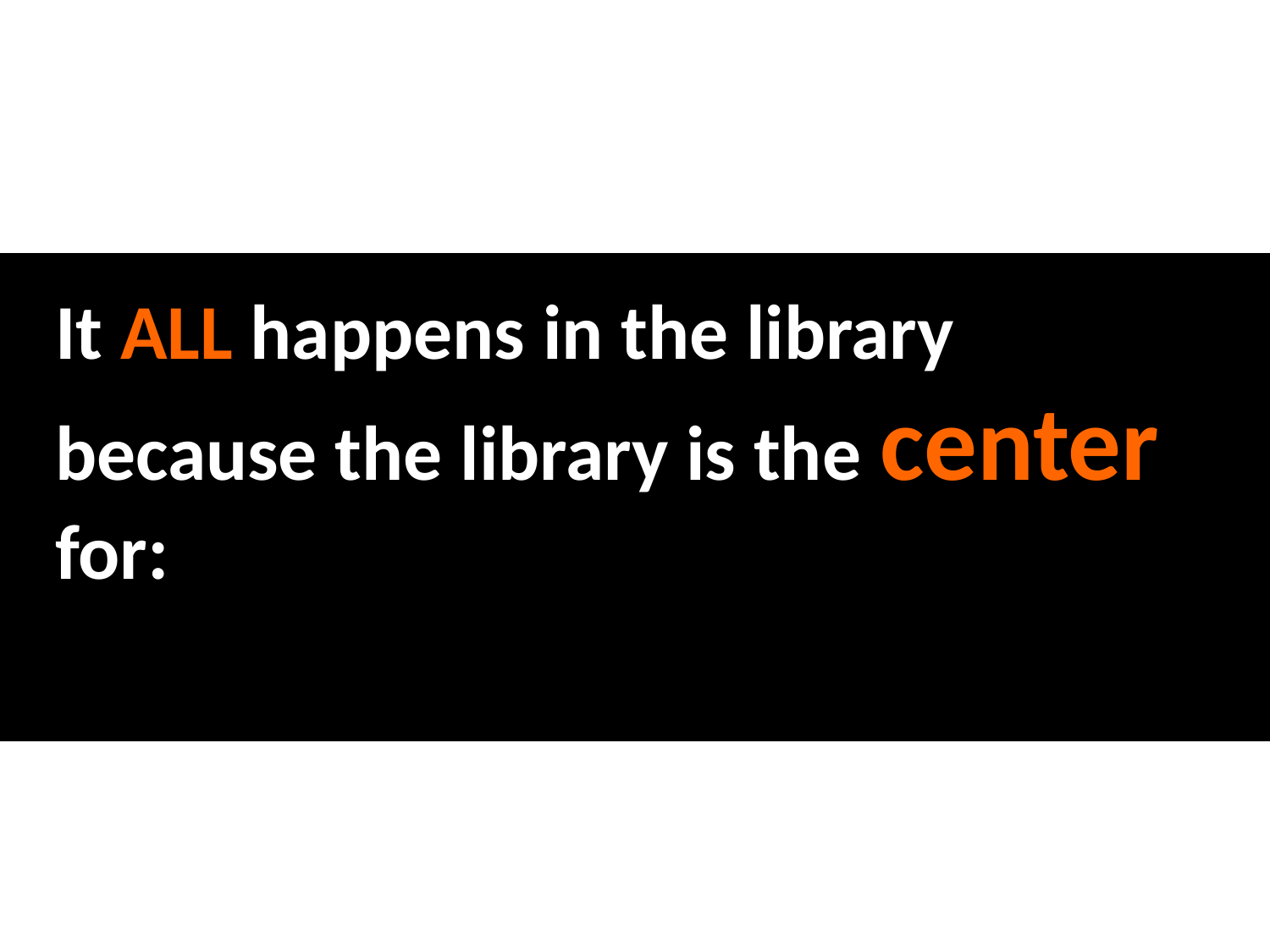

# It ALL happens in the library because the library is the center for: